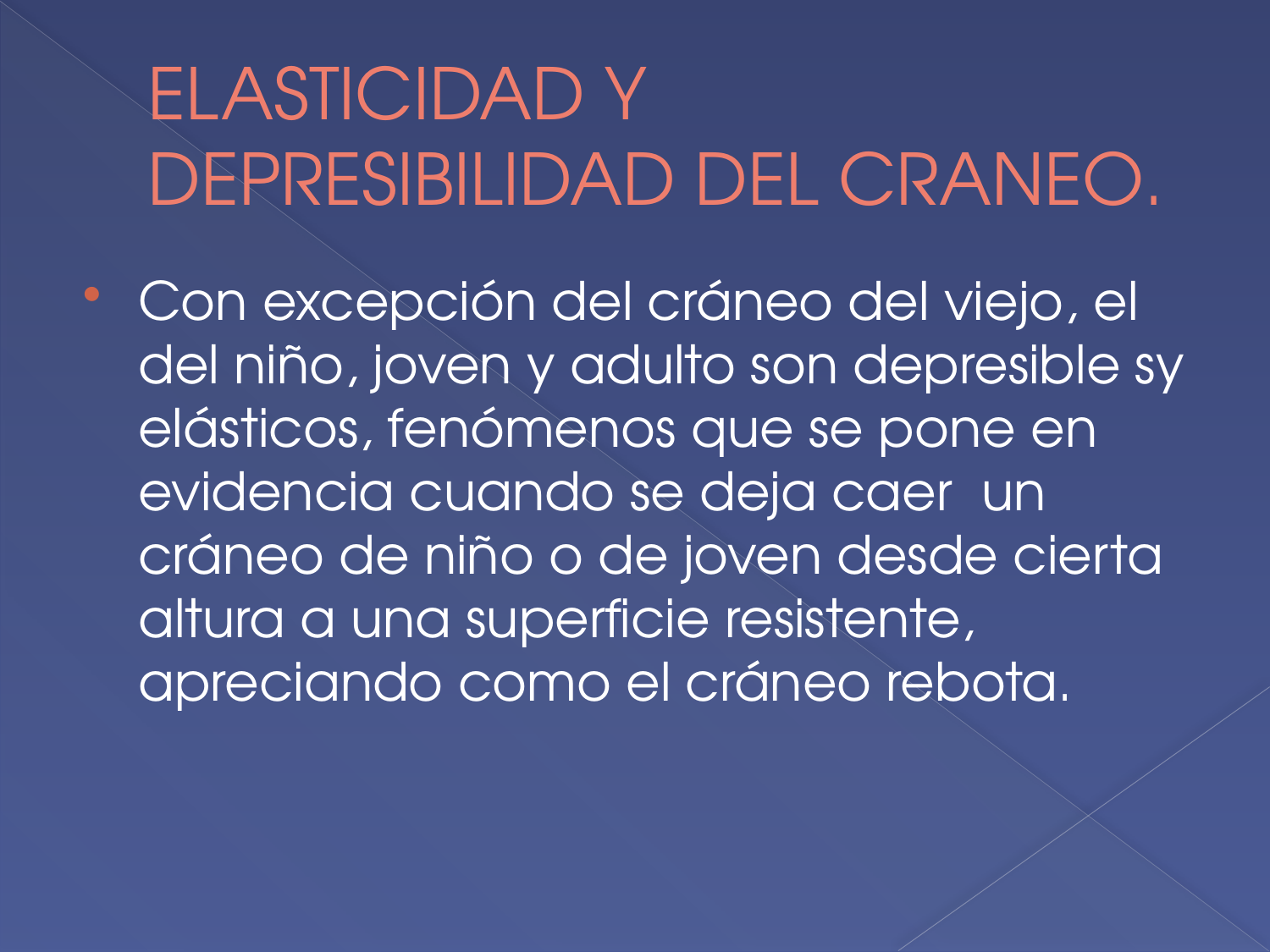

# ELASTICIDAD Y DEPRESIBILIDAD DEL CRANEO.
Con excepción del cráneo del viejo, el del niño, joven y adulto son depresible sy elásticos, fenómenos que se pone en evidencia cuando se deja caer  un cráneo de niño o de joven desde cierta altura a una superficie resistente, apreciando como el cráneo rebota.